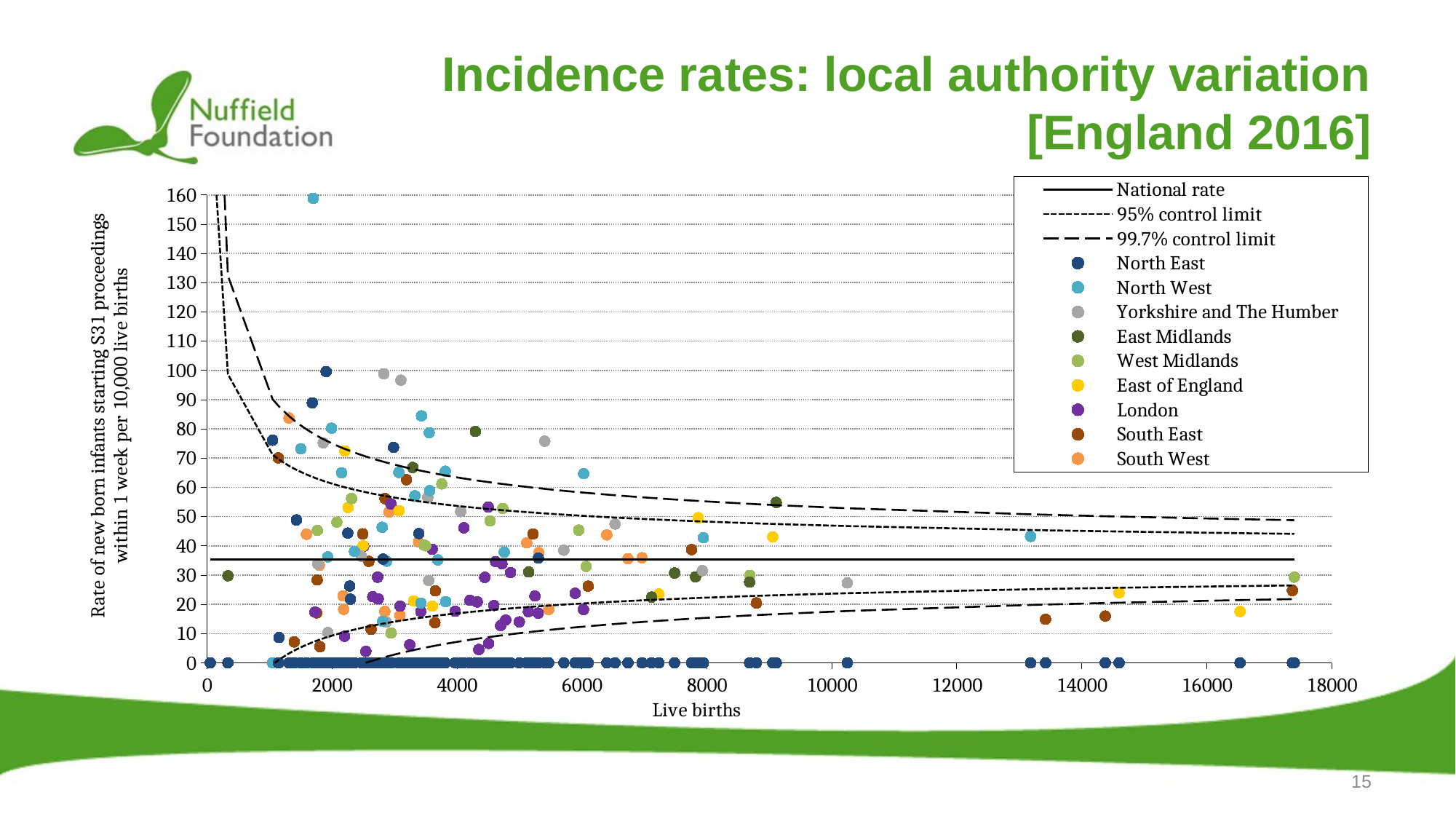

# Incidence rates: local authority variation [England 2016]

### Chart

| Category | National rate | 95% control limit | 95% control limit | 99.7% control limit | 99.7% control limit | North East | North West | Yorkshire and The Humber | East Midlands | West Midlands | East of England | London | South East | South West |
|---|---|---|---|---|---|---|---|---|---|---|---|---|---|---|
15